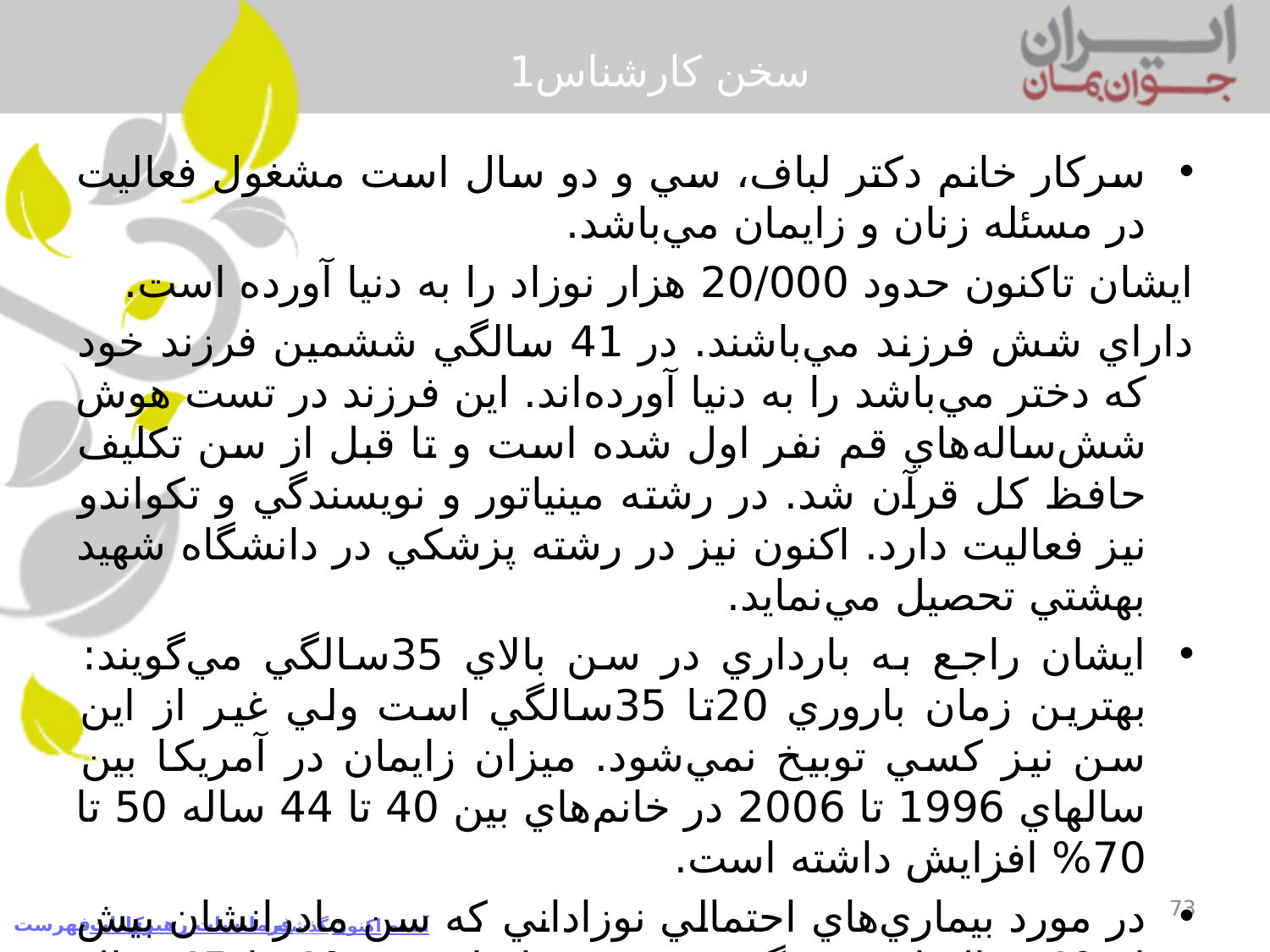

# سخن كارشناس1
سركار خانم دكتر لباف، سي و دو سال است مشغول فعاليت در مسئله زنان و زايمان مي‌باشد.
	ايشان تاكنون حدود 20/000 هزار نوزاد را به دنيا آورده است.
	داراي شش فرزند مي‌باشند. در 41 سالگي ششمين فرزند خود كه دختر مي‌باشد را به دنيا آورده‌اند. اين فرزند در تست هوش شش‌ساله‌هاي قم نفر اول شده است و تا قبل از سن تكليف حافظ كل قرآن شد. در رشته مينياتور و نويسندگي و تكواندو نيز فعاليت دارد. اكنون نيز در رشته پزشكي در دانشگاه شهيد بهشتي تحصيل مي‌نمايد.
ايشان راجع به بارداري در سن بالاي 35سالگي مي‌گويند: بهترين زمان باروري 20تا 35سالگي است ولي غير از اين سن نيز كسي توبيخ نمي‌شود. ميزان زايمان در آمريكا بين سالهاي 1996 تا 2006 در خانم‌هاي بين 40 تا 44 ساله 50 تا 70% افزايش داشته است.
در مورد بيماري‌هاي احتمالي نوزاداني كه سن مادرانشان بيش از 40 سال است ، گفتند: وقتي زايمان بين 40 تا 45 سال انجام شود ، در هر صد نفر 98/4 تا 98/7 نوزاد سالم‌اند و 1/3 تا 1/6 ممكن است كه بيمار باشند. ←
73